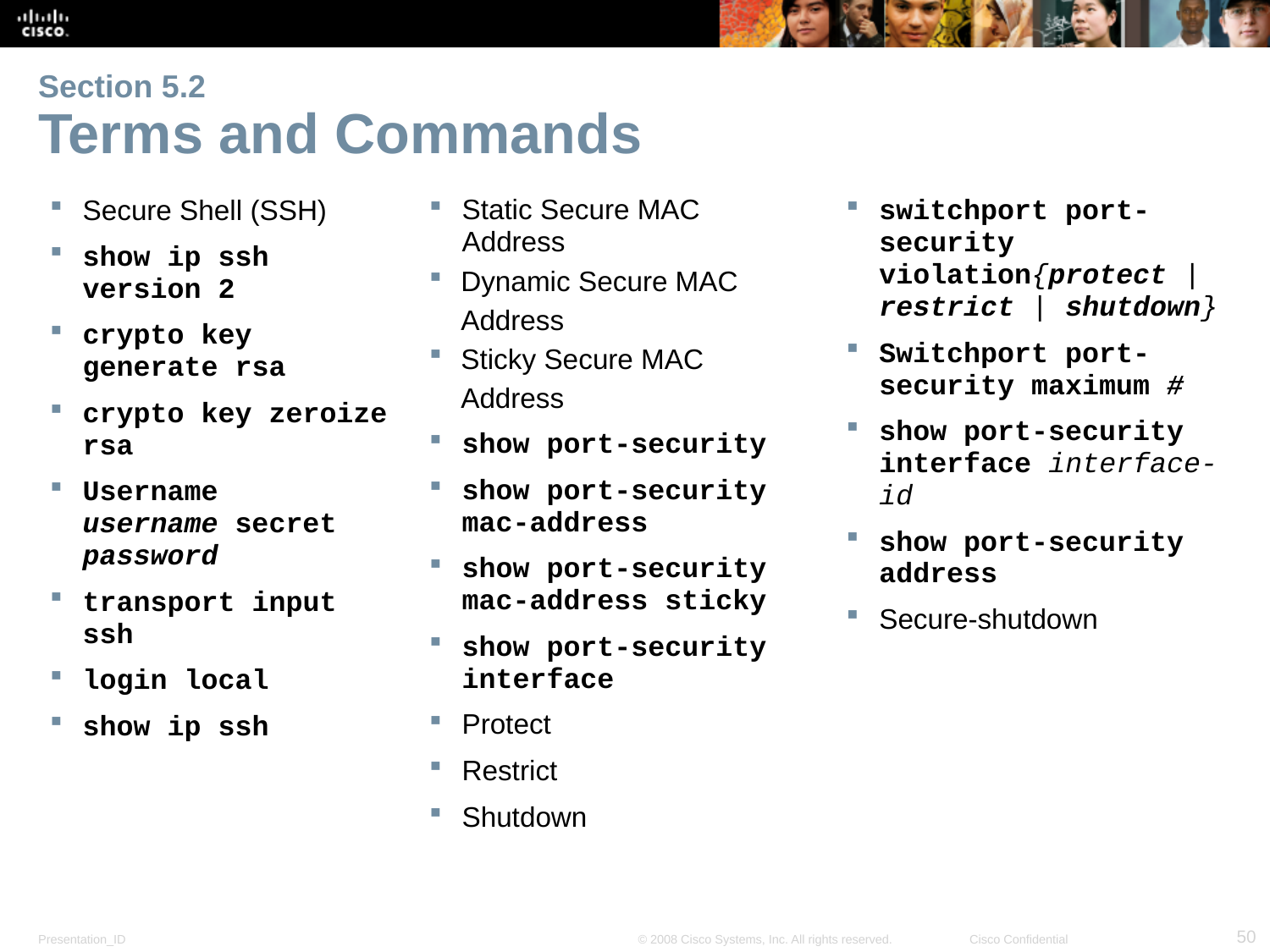

# Section 5.2 Terms and Commands
Secure Shell (SSH)
show ip ssh version 2
crypto key generate rsa
crypto key zeroize rsa
Username username secret password
transport input ssh
login local
show ip ssh

Static Secure MAC Address
Dynamic Secure MAC Address
Sticky Secure MAC Address
show port-security
show port-security mac-address
show port-security mac-address sticky
show port-security interface
Protect
Restrict
Shutdown

switchport port-security violation{protect | restrict | shutdown}
Switchport port-security maximum #
show port-security interface interface-id
show port-security address
Secure-shutdown